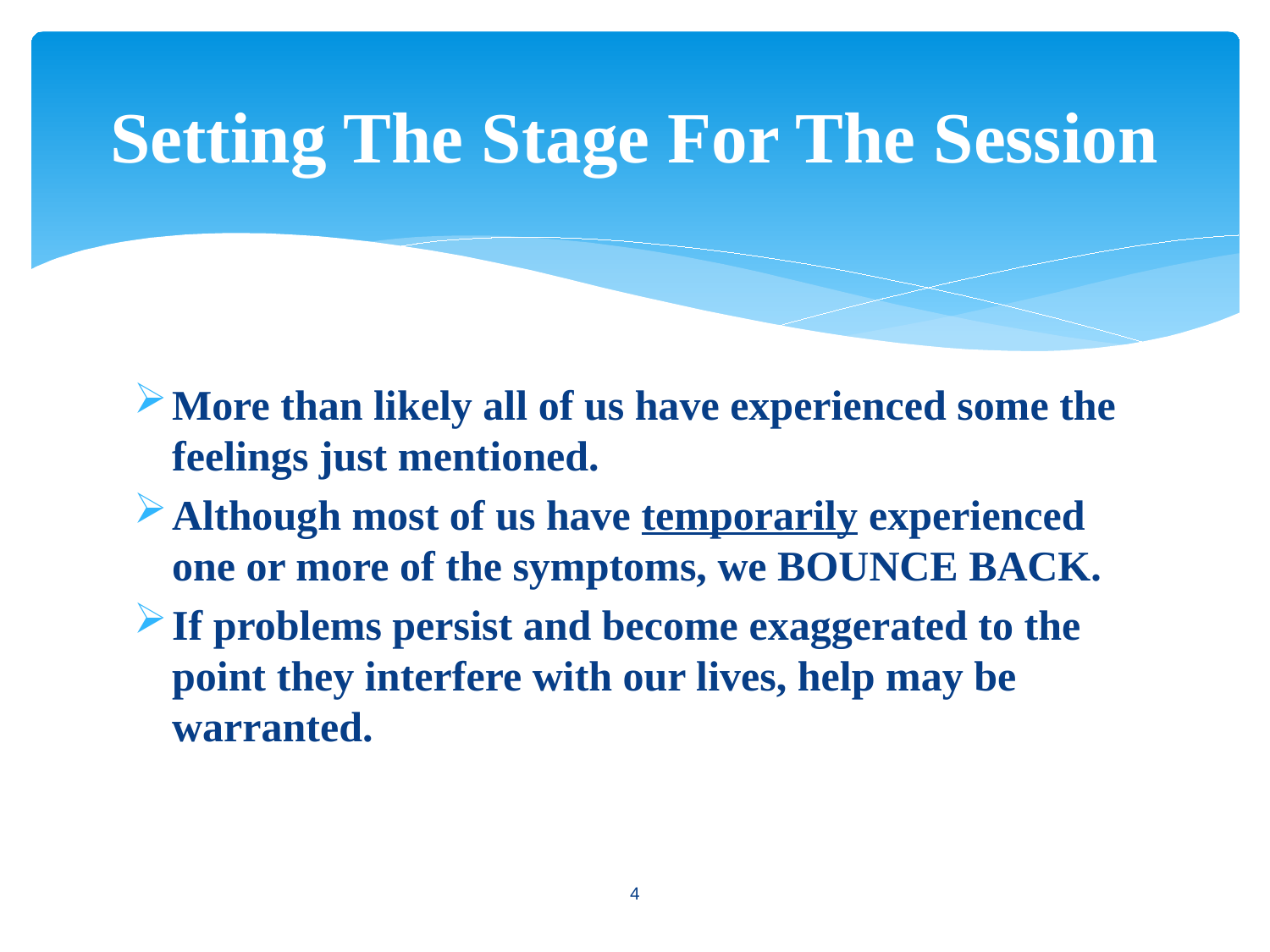

# Setting The Stage For The Session
More than likely all of us have experienced some the feelings just mentioned.
Although most of us have temporarily experienced one or more of the symptoms, we BOUNCE BACK.
If problems persist and become exaggerated to the point they interfere with our lives, help may be warranted.

4